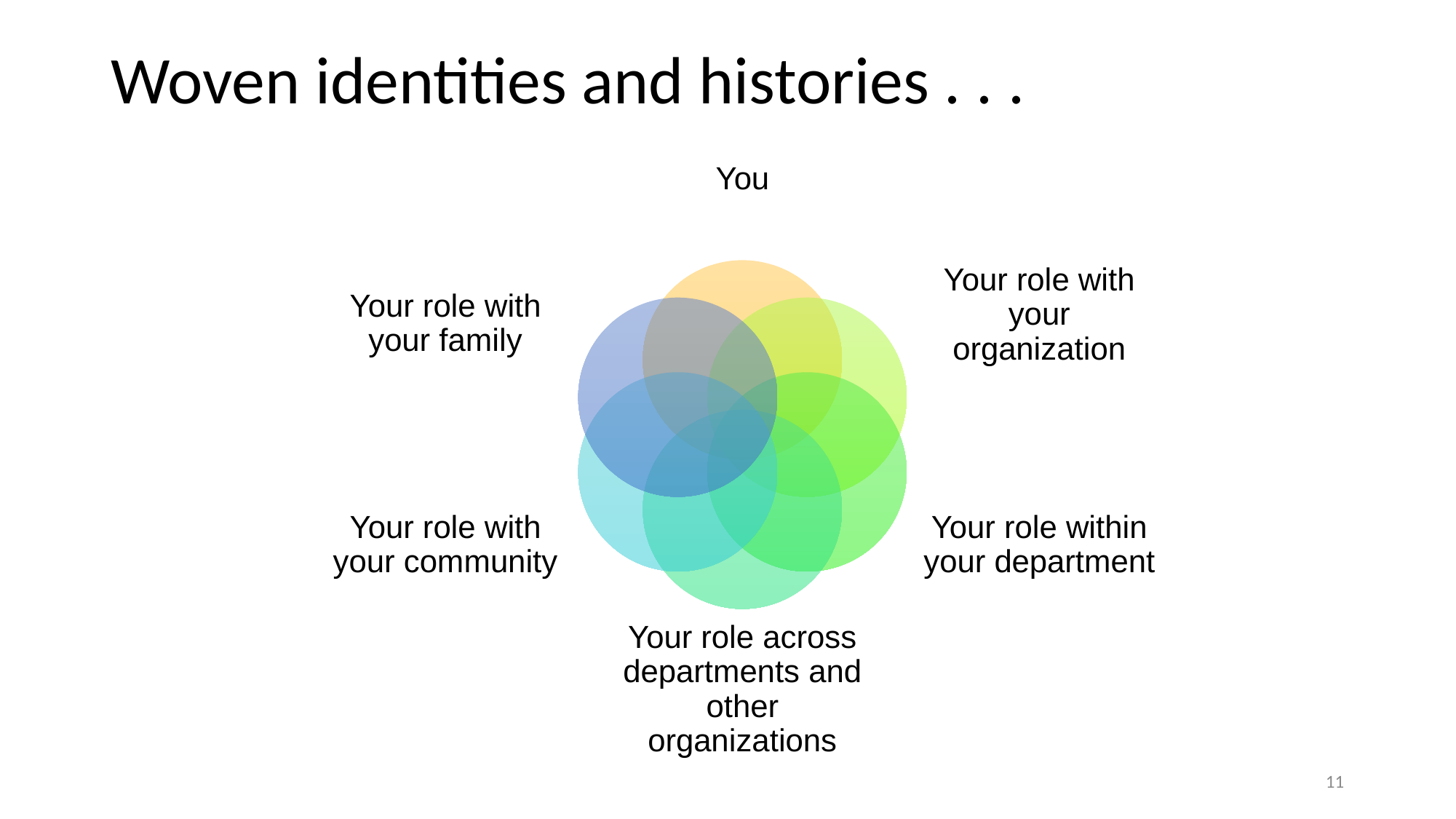

# Woven identities and histories . . .
You
Your role with your organization
Your role within your department
Your role across departments and other organizations
Your role with your community
Your role with your family
11